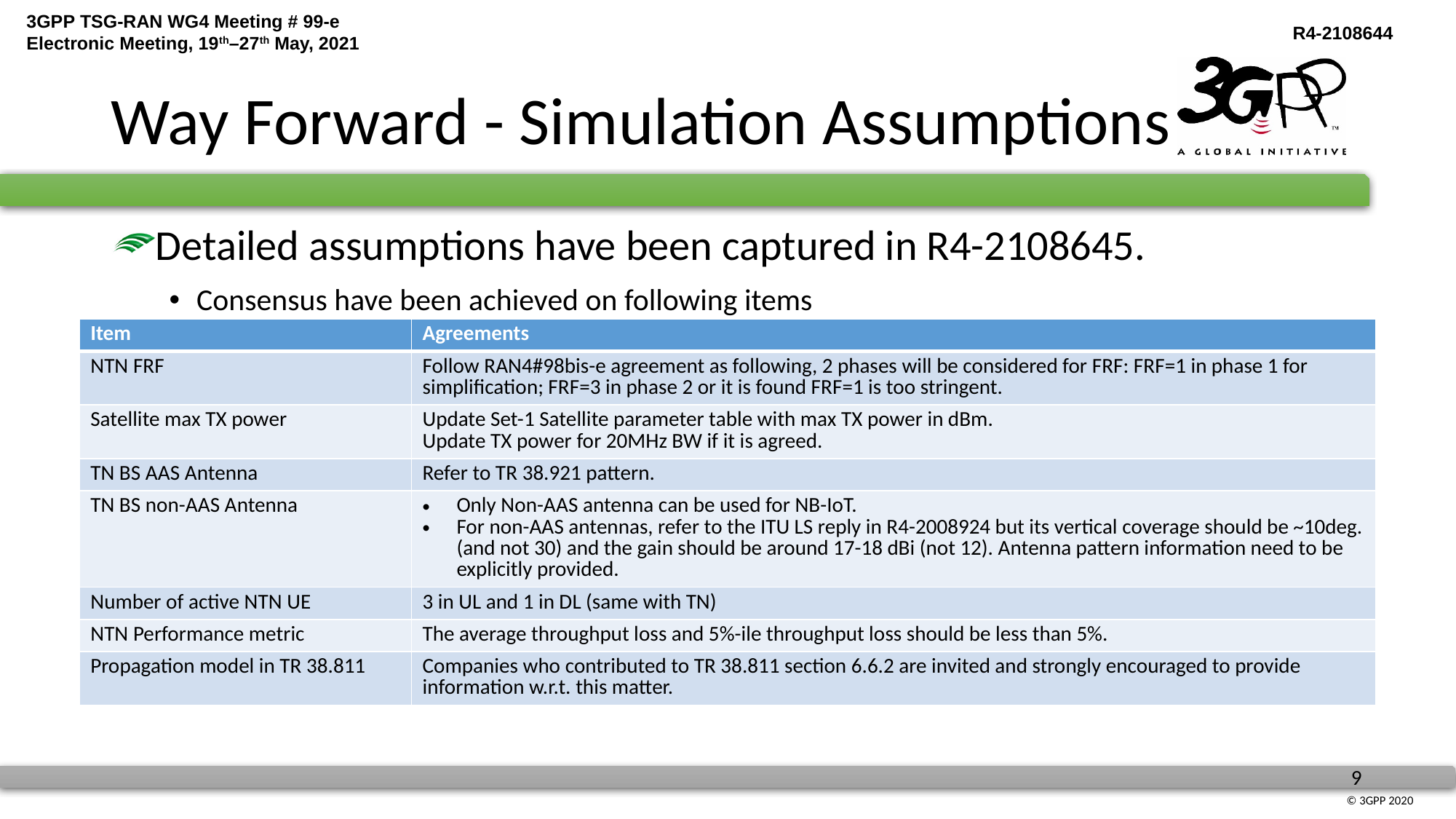

# Way Forward - Simulation Assumptions
Detailed assumptions have been captured in R4-2108645.
Consensus have been achieved on following items
| Item | Agreements |
| --- | --- |
| NTN FRF | Follow RAN4#98bis-e agreement as following, 2 phases will be considered for FRF: FRF=1 in phase 1 for simplification; FRF=3 in phase 2 or it is found FRF=1 is too stringent. |
| Satellite max TX power | Update Set-1 Satellite parameter table with max TX power in dBm. Update TX power for 20MHz BW if it is agreed. |
| TN BS AAS Antenna | Refer to TR 38.921 pattern. |
| TN BS non-AAS Antenna | Only Non-AAS antenna can be used for NB-IoT. For non-AAS antennas, refer to the ITU LS reply in R4-2008924 but its vertical coverage should be ~10deg. (and not 30) and the gain should be around 17-18 dBi (not 12). Antenna pattern information need to be explicitly provided. |
| Number of active NTN UE | 3 in UL and 1 in DL (same with TN) |
| NTN Performance metric | The average throughput loss and 5%-ile throughput loss should be less than 5%. |
| Propagation model in TR 38.811 | Companies who contributed to TR 38.811 section 6.6.2 are invited and strongly encouraged to provide information w.r.t. this matter. |